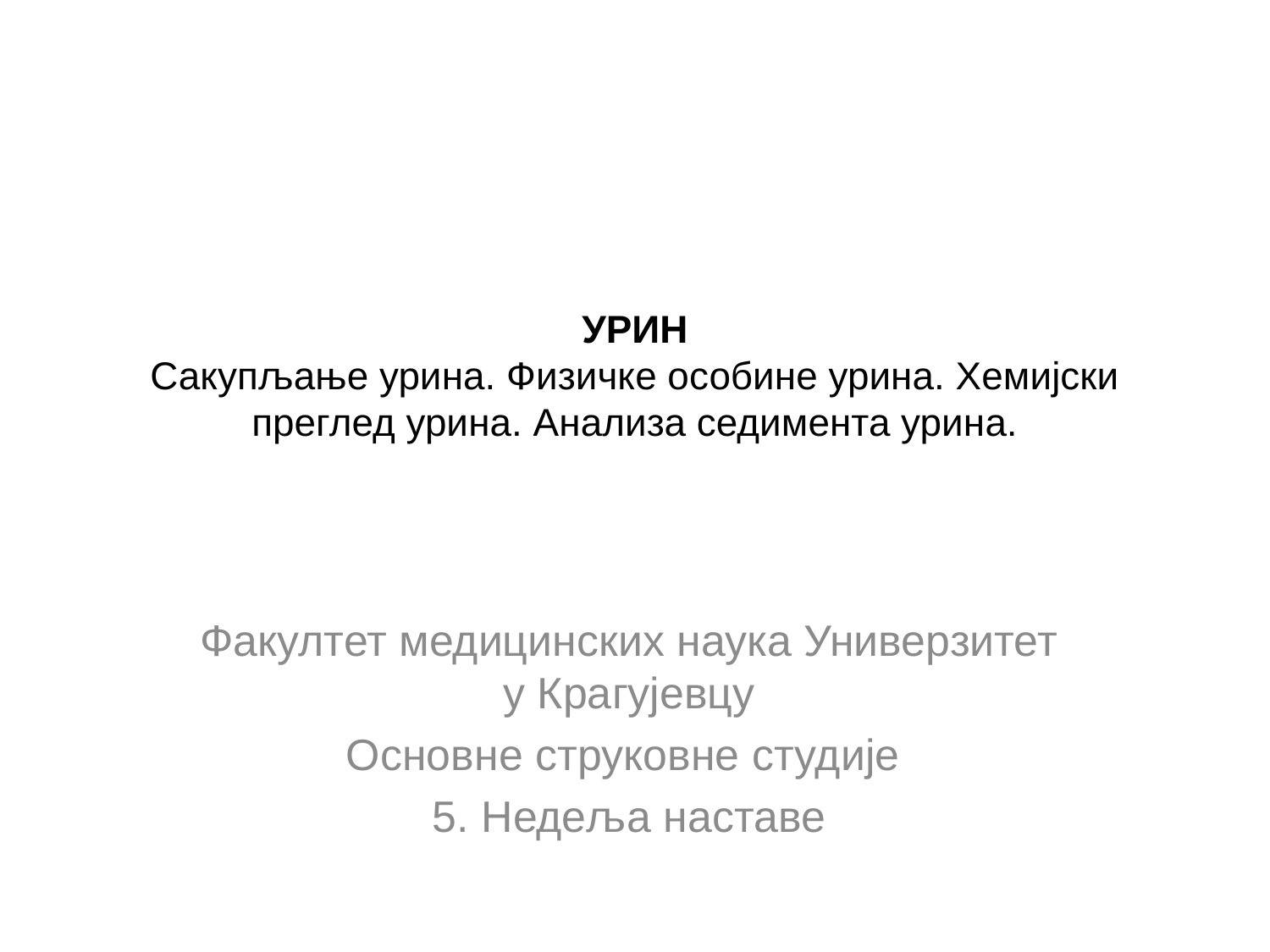

# УРИН Сакупљање урина. Физичке особине урина. Хемијски преглед урина. Анализа седимента урина.
Факултет медицинских наука Универзитет у Крагујевцу
Основне струковне студије
5. Недеља наставе